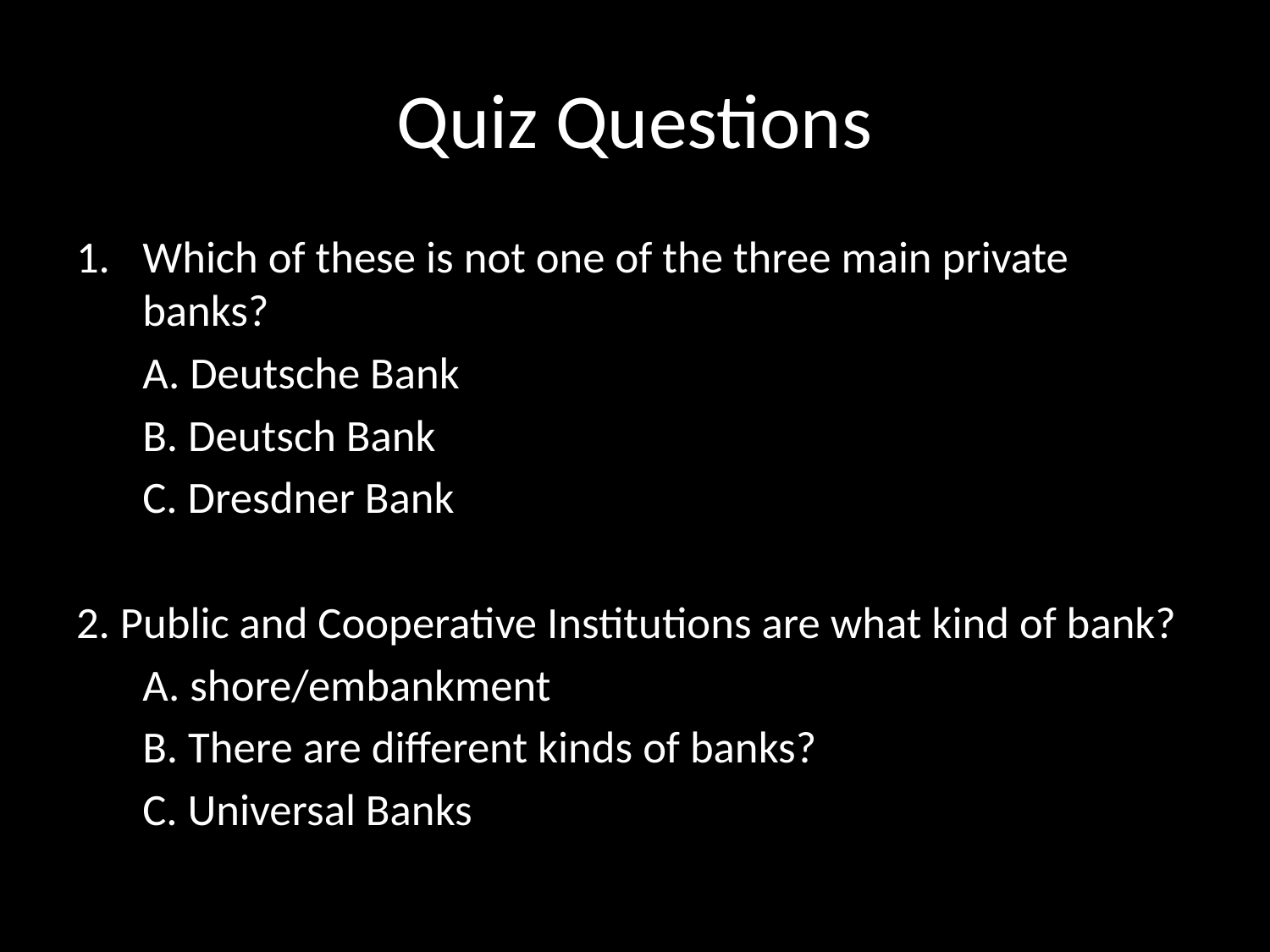

# Quiz Questions
Which of these is not one of the three main private banks?
	A. Deutsche Bank
	B. Deutsch Bank
	C. Dresdner Bank

2. Public and Cooperative Institutions are what kind of bank?
	A. shore/embankment
	B. There are different kinds of banks?
	C. Universal Banks